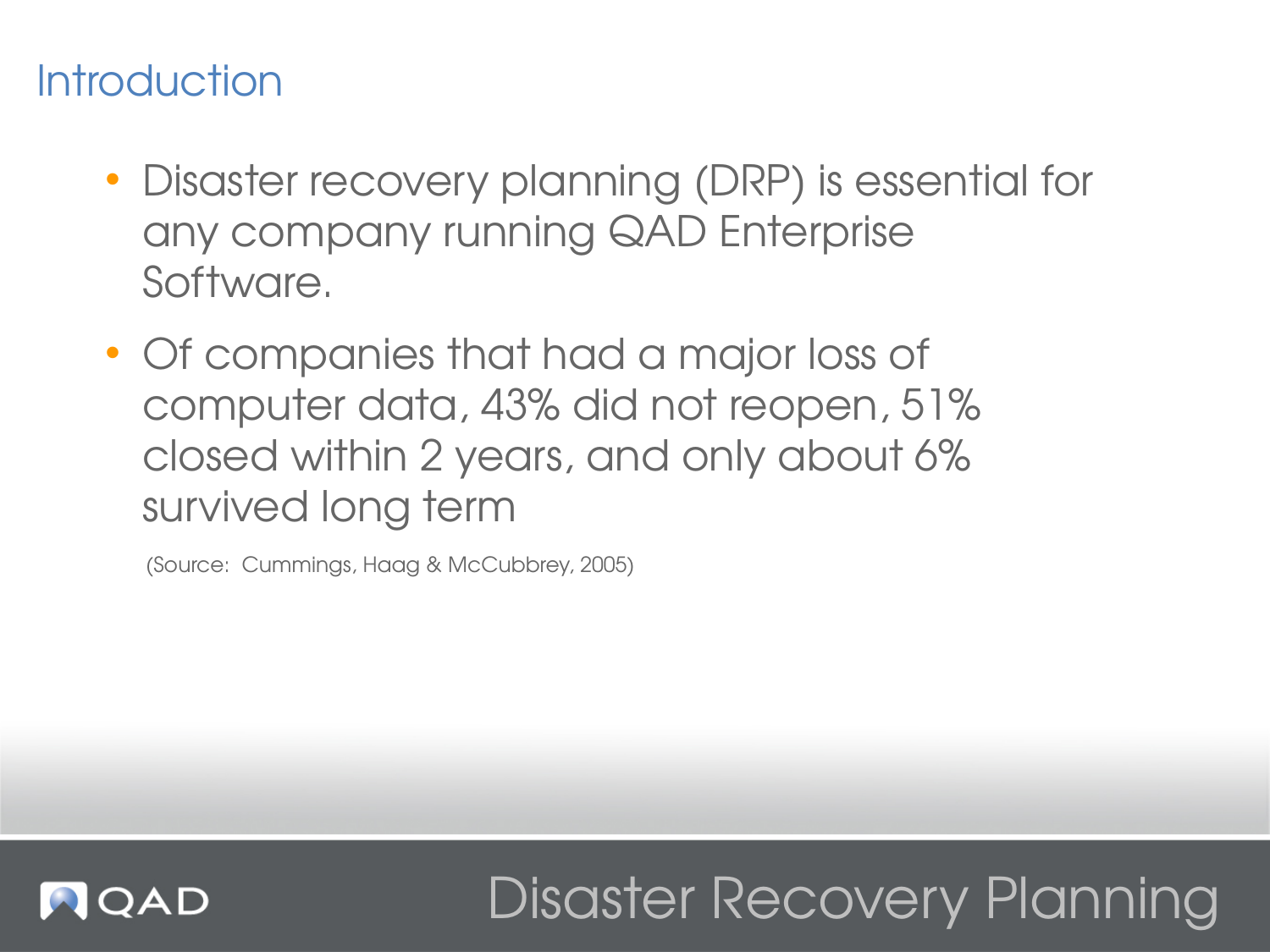

Introduction
Disaster recovery planning (DRP) is essential for any company running QAD Enterprise Software.
Of companies that had a major loss of computer data, 43% did not reopen, 51% closed within 2 years, and only about 6% survived long term
(Source:  Cummings, Haag & McCubbrey, 2005)

# Disaster Recovery Planning